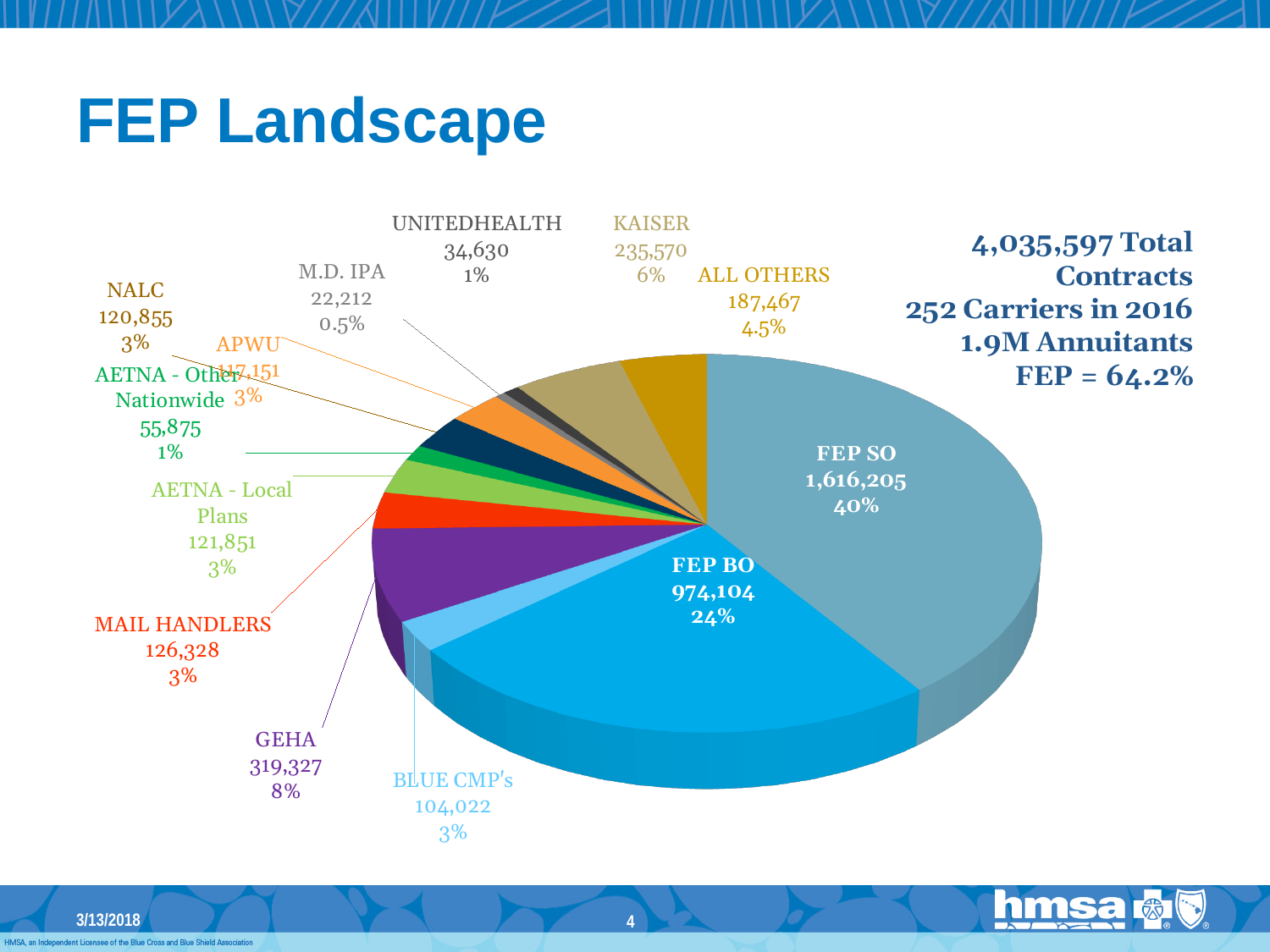

# FEP Landscape

[unsupported chart]

3/13/2018
4